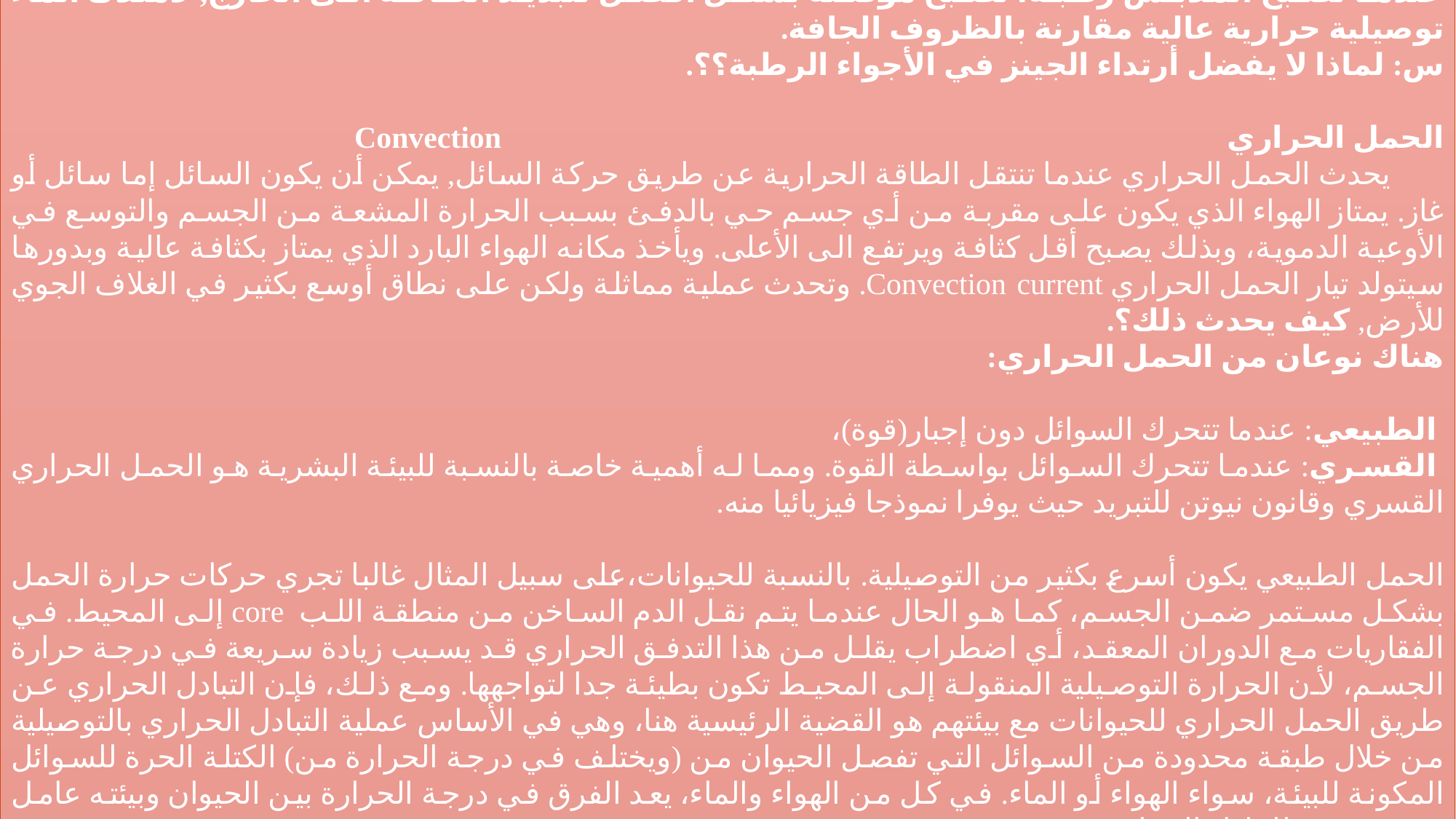

عندما تصبح الملابس رطبة، تصبح موصلة بشكل أفضل لتبديد الطاقة الى الخارج, لأمتلاك الماء توصيلية حرارية عالية مقارنة بالظروف الجافة.
س: لماذا لا يفضل أرتداء الجينز في الأجواء الرطبة؟؟.

الحمل الحراري                                                                                               Convection
       يحدث الحمل الحراري عندما تنتقل الطاقة الحرارية عن طريق حركة السائل, يمكن أن يكون السائل إما سائل أو غاز. يمتاز الهواء الذي يكون على مقربة من أي جسم حي بالدفئ بسبب الحرارة المشعة من الجسم والتوسع في الأوعية الدموية، وبذلك يصبح أقل كثافة ويرتفع الى الأعلى. ويأخذ مكانه الهواء البارد الذي يمتاز بكثافة عالية وبدورها سيتولد تيار الحمل الحراري Convection current. وتحدث عملية مماثلة ولكن على نطاق أوسع بكثير في الغلاف الجوي للأرض, كيف يحدث ذلك؟.
هناك نوعان من الحمل الحراري:

 الطبيعي: عندما تتحرك السوائل دون إجبار(قوة)،
 القسري: عندما تتحرك السوائل بواسطة القوة. ومما له أهمية خاصة بالنسبة للبيئة البشرية هو الحمل الحراري القسري وقانون نيوتن للتبريد حيث يوفرا نموذجا فيزيائيا منه.

الحمل الطبيعي يكون أسرع بكثير من التوصيلية. بالنسبة للحيوانات،على سبيل المثال غالبا تجري حركات حرارة الحمل بشكل مستمر ضمن الجسم، كما هو الحال عندما يتم نقل الدم الساخن من منطقة اللب  core إلى المحيط. في الفقاريات مع الدوران المعقد، أي اضطراب يقلل من هذا التدفق الحراري قد يسبب زيادة سريعة في درجة حرارة الجسم، لأن الحرارة التوصيلية المنقولة إلى المحيط تكون بطيئة جدا لتواجهها. ومع ذلك، فإن التبادل الحراري عن طريق الحمل الحراري للحيوانات مع بيئتهم هو القضية الرئيسية هنا، وهي في الأساس عملية التبادل الحراري بالتوصيلية من خلال طبقة محدودة من السوائل التي تفصل الحيوان من (ويختلف في درجة الحرارة من) الكتلة الحرة للسوائل المكونة للبيئة، سواء الهواء أو الماء. في كل من الهواء والماء، يعد الفرق في درجة الحرارة بين الحيوان وبيئته عامل مهم  ومحدد للتبادل الحراري.